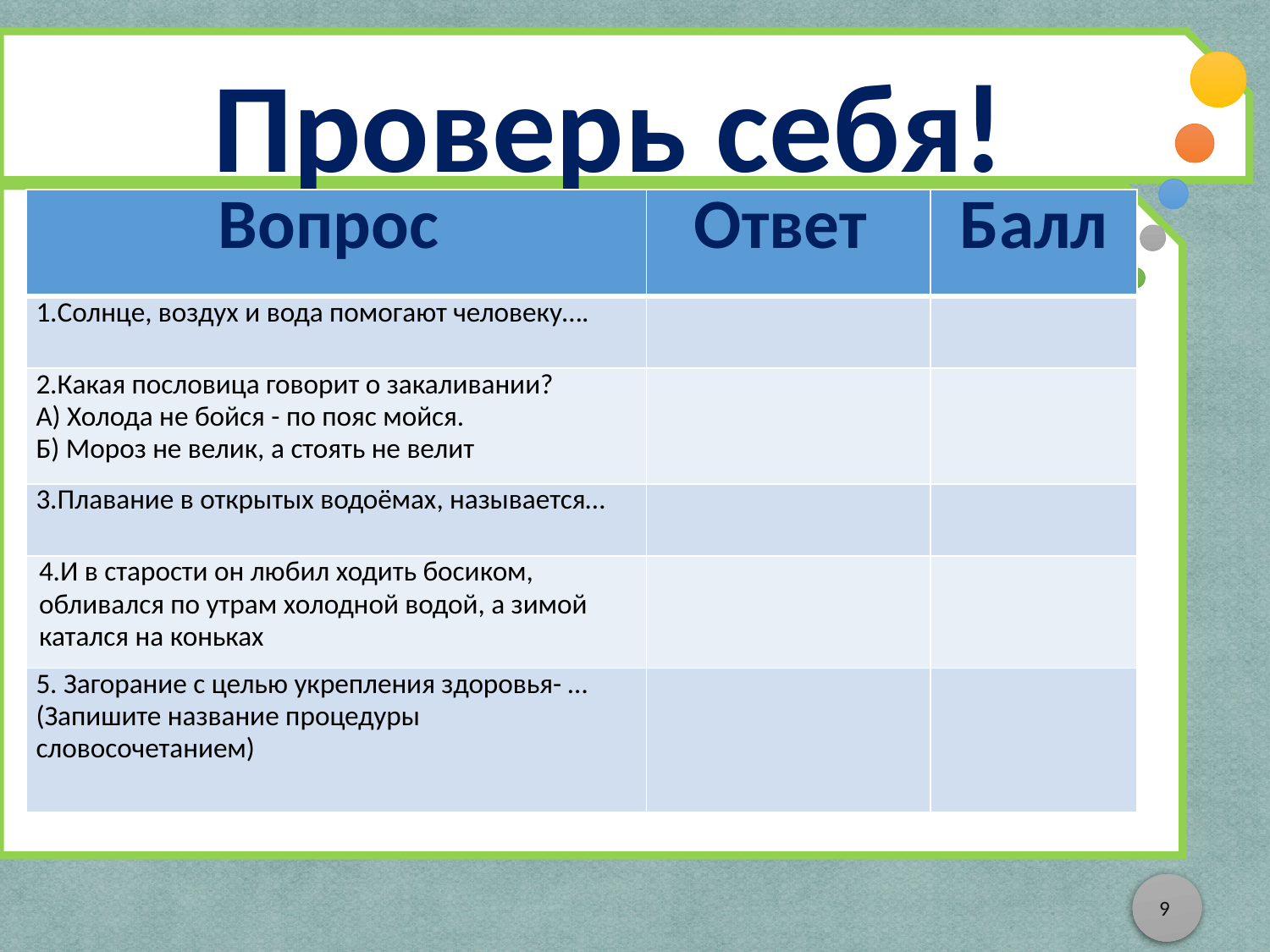

Проверь себя!

| Вопрос | Ответ | Балл |
| --- | --- | --- |
| 1.Солнце, воздух и вода помогают человеку…. |  |  |
| 2.Какая пословица говорит о закаливании? А) Холода не бойся - по пояс мойся. Б) Мороз не велик, а стоять не велит |  |  |
| 3.Плавание в открытых водоёмах, называется… |  |  |
| 4.И в старости он любил ходить босиком, обливался по утрам холодной водой, а зимой катался на коньках |  |  |
| 5. Загорание с целью укрепления здоровья- … (Запишите название процедуры словосочетанием) |  |  |

9